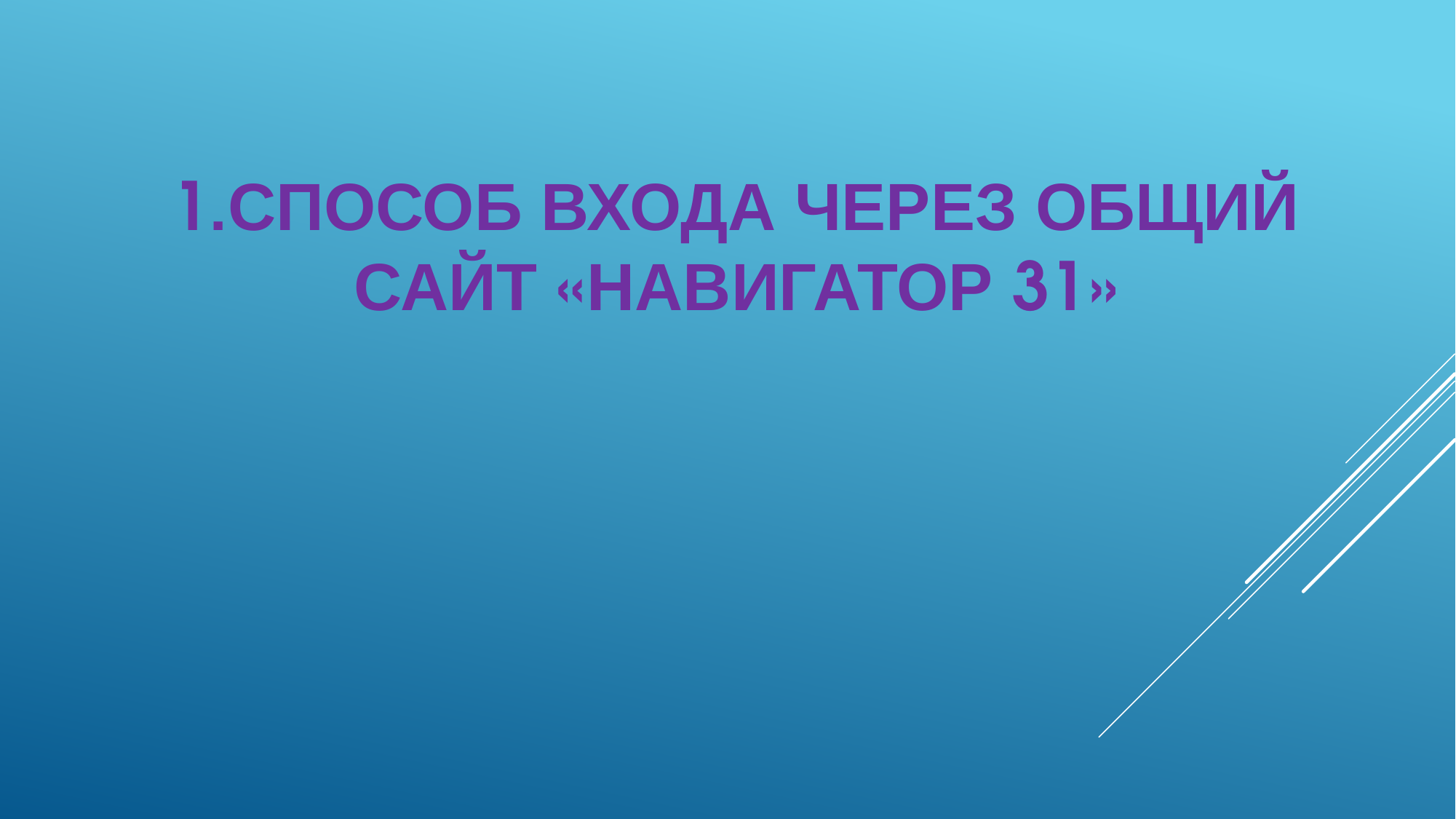

# 1.Способ входа через общий сайт «Навигатор 31»